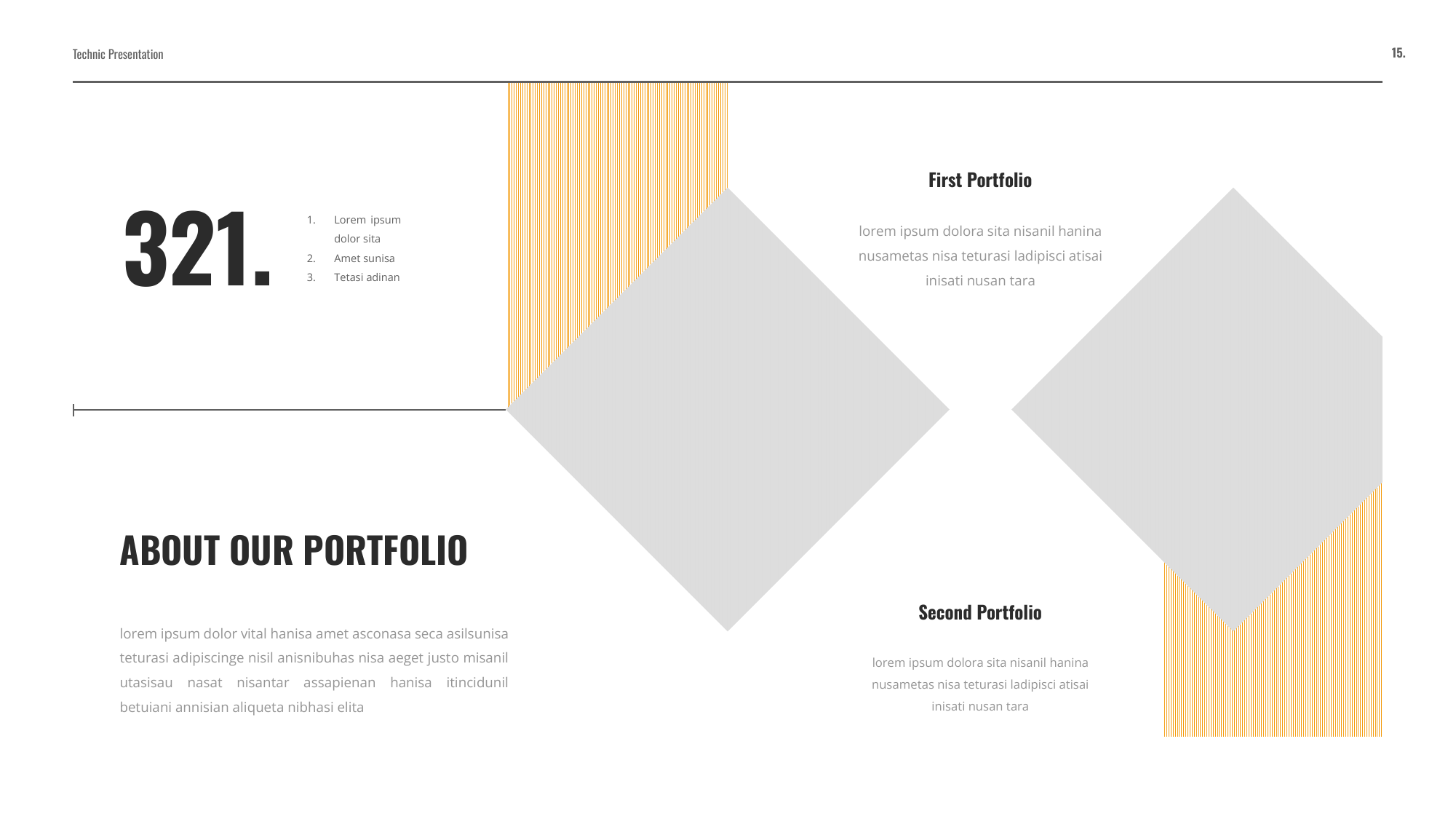

15.
Technic Presentation
First Portfolio
lorem ipsum dolora sita nisanil hanina nusametas nisa teturasi ladipisci atisai inisati nusan tara
321.
Lorem ipsum dolor sita
Amet sunisa
Tetasi adinan

ABOUT OUR PORTFOLIO
lorem ipsum dolor vital hanisa amet asconasa seca asilsunisa teturasi adipiscinge nisil anisnibuhas nisa aeget justo misanil utasisau nasat nisantar assapienan hanisa itincidunil betuiani annisian aliqueta nibhasi elita
Second Portfolio
lorem ipsum dolora sita nisanil hanina nusametas nisa teturasi ladipisci atisai inisati nusan tara